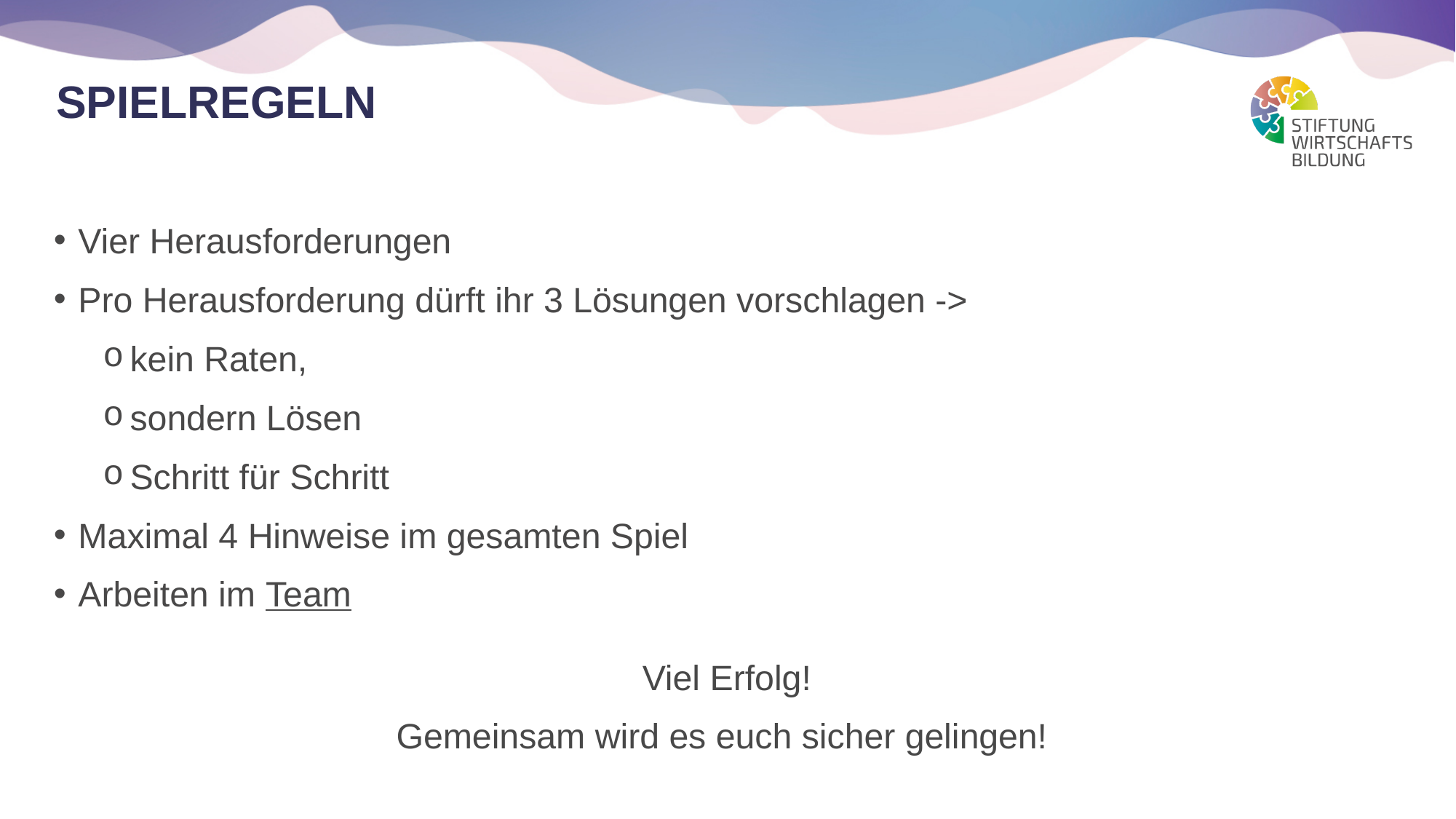

# spielregeln
Vier Herausforderungen
Pro Herausforderung dürft ihr 3 Lösungen vorschlagen ->
kein Raten,
sondern Lösen
Schritt für Schritt
Maximal 4 Hinweise im gesamten Spiel
Arbeiten im Team

Viel Erfolg!
Gemeinsam wird es euch sicher gelingen!